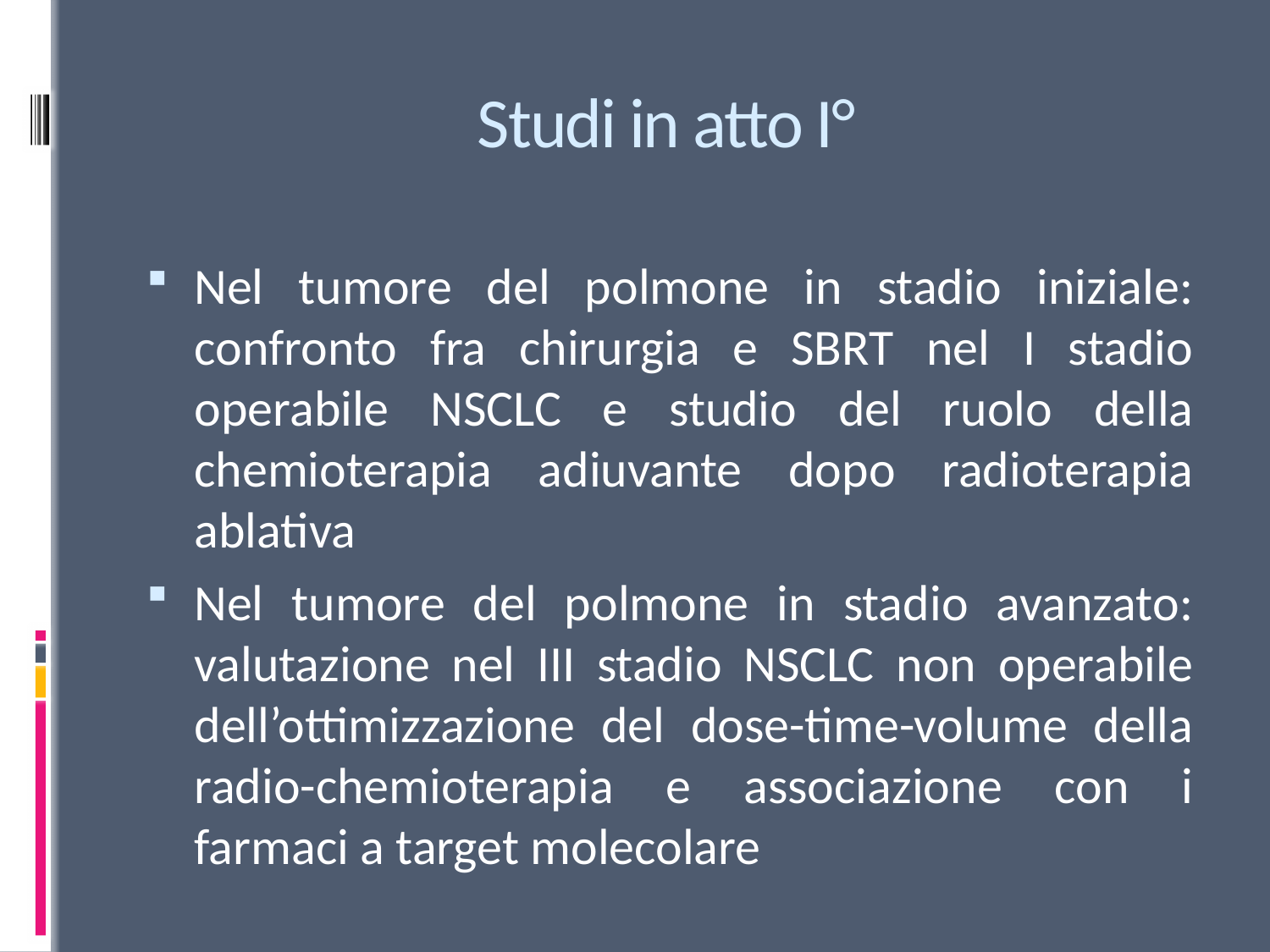

# Studi in atto I°
Nel tumore del polmone in stadio iniziale: confronto fra chirurgia e SBRT nel I stadio operabile NSCLC e studio del ruolo della chemioterapia adiuvante dopo radioterapia ablativa
Nel tumore del polmone in stadio avanzato: valutazione nel III stadio NSCLC non operabile dell’ottimizzazione del dose-time-volume della radio-chemioterapia e associazione con i farmaci a target molecolare